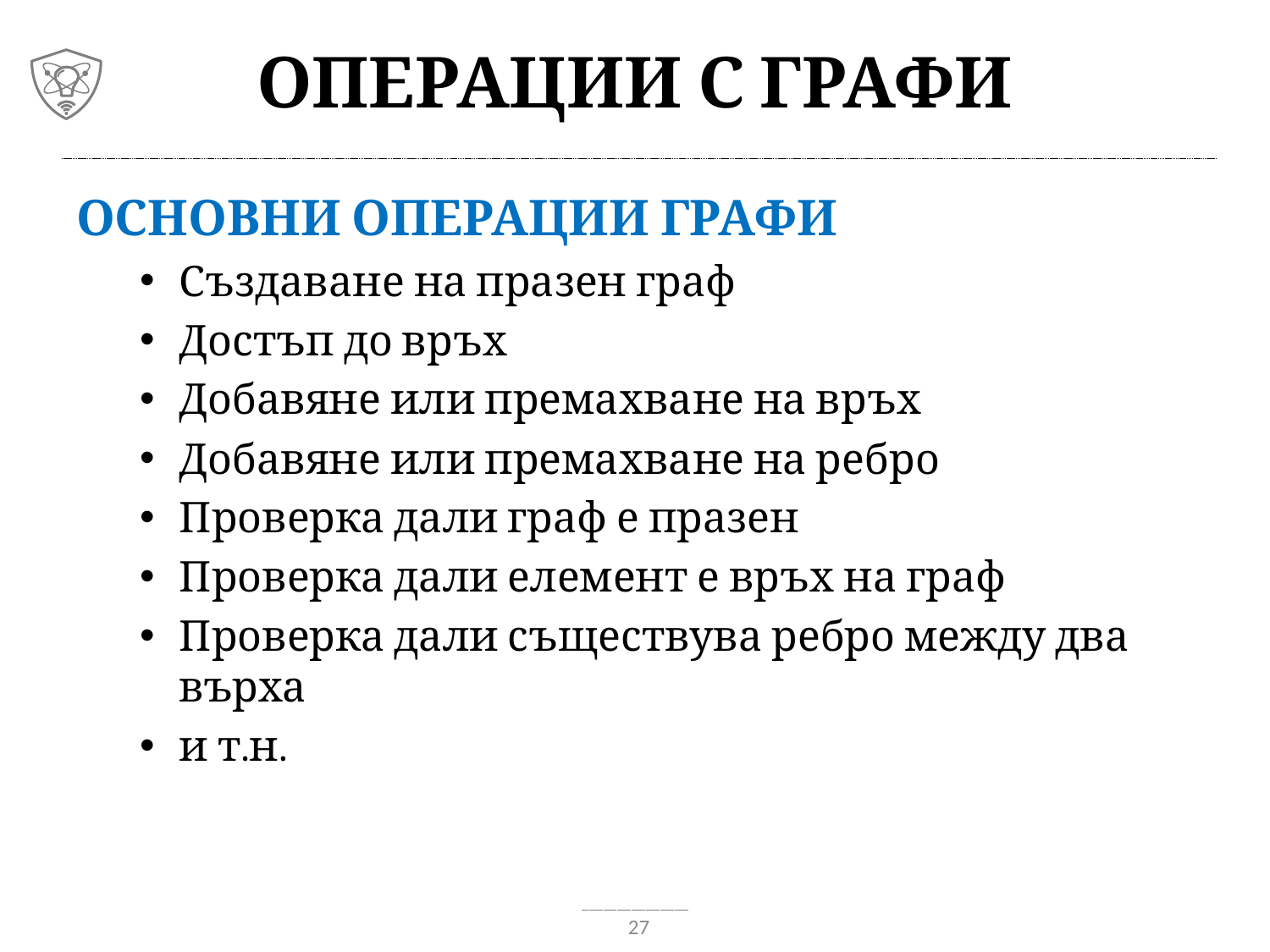

# Операции с графи
Основни операции графи
Създаване на празен граф
Достъп до връх
Добавяне или премахване на връх
Добавяне или премахване на ребро
Проверка дали граф е празен
Проверка дали елемент е връх на граф
Проверка дали съществува ребро между два върха
и т.н.

27